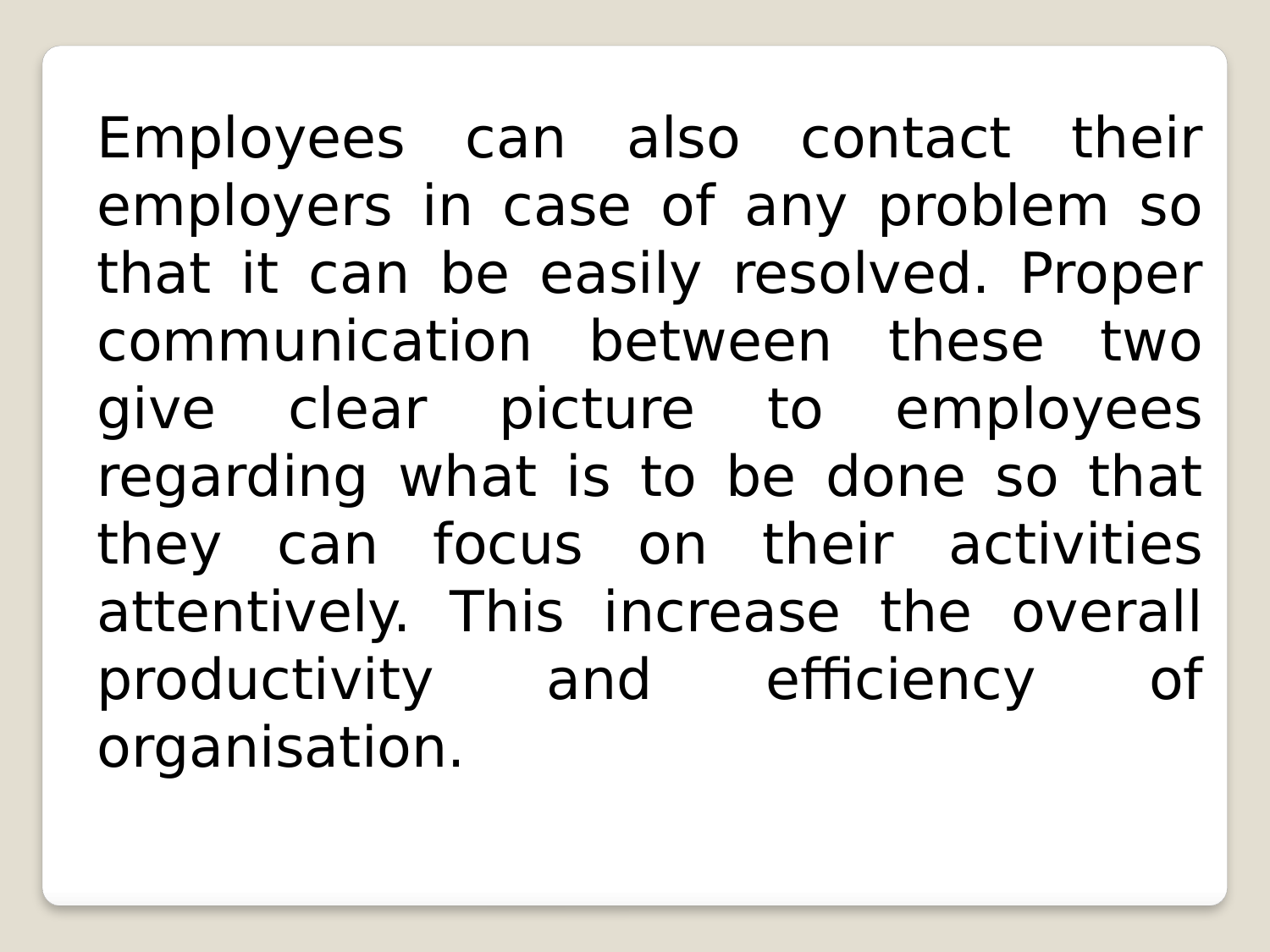

Employees can also contact their employers in case of any problem so that it can be easily resolved. Proper communication between these two give clear picture to employees regarding what is to be done so that they can focus on their activities attentively. This increase the overall productivity and efficiency of organisation.